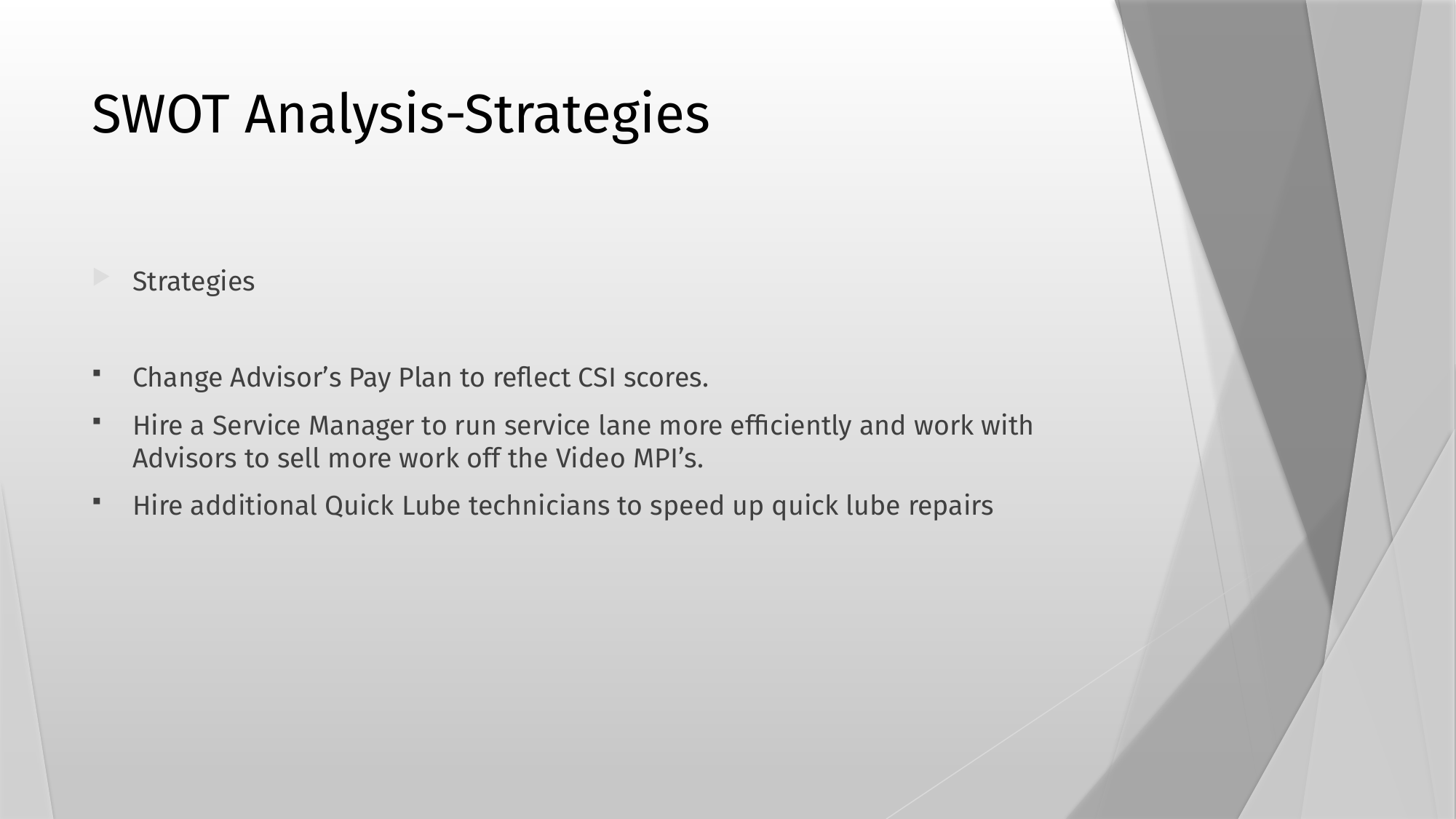

# SWOT Analysis-Strategies
Strategies

Change Advisor’s Pay Plan to reflect CSI scores.
Hire a Service Manager to run service lane more efficiently and work with Advisors to sell more work off the Video MPI’s.
Hire additional Quick Lube technicians to speed up quick lube repairs